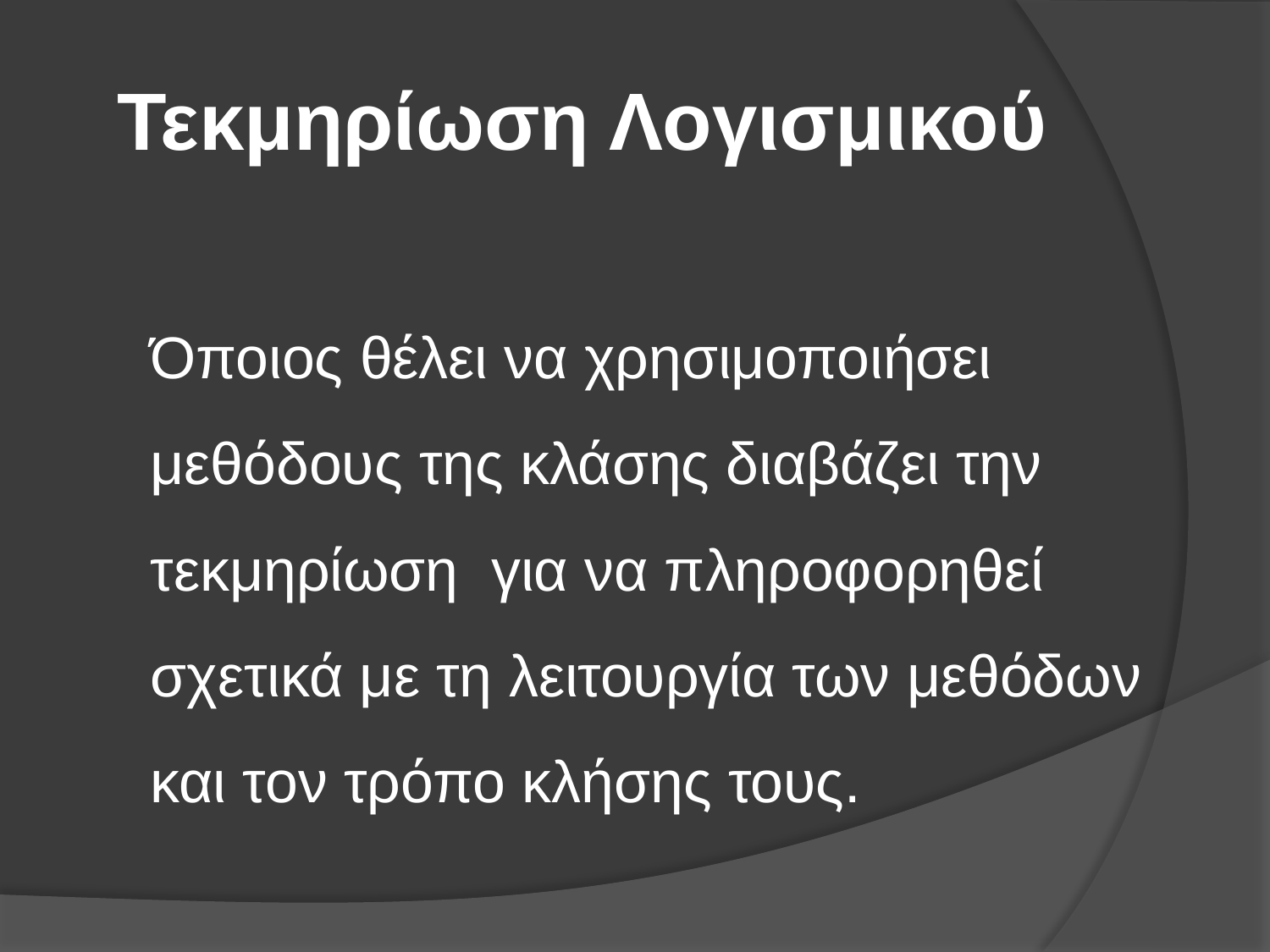

# Τεκμηρίωση Λογισμικού
	Όποιος θέλει να χρησιμοποιήσει μεθόδους της κλάσης διαβάζει την τεκμηρίωση  για να πληροφορηθεί σχετικά με τη λειτουργία των μεθόδων και τον τρόπο κλήσης τους.